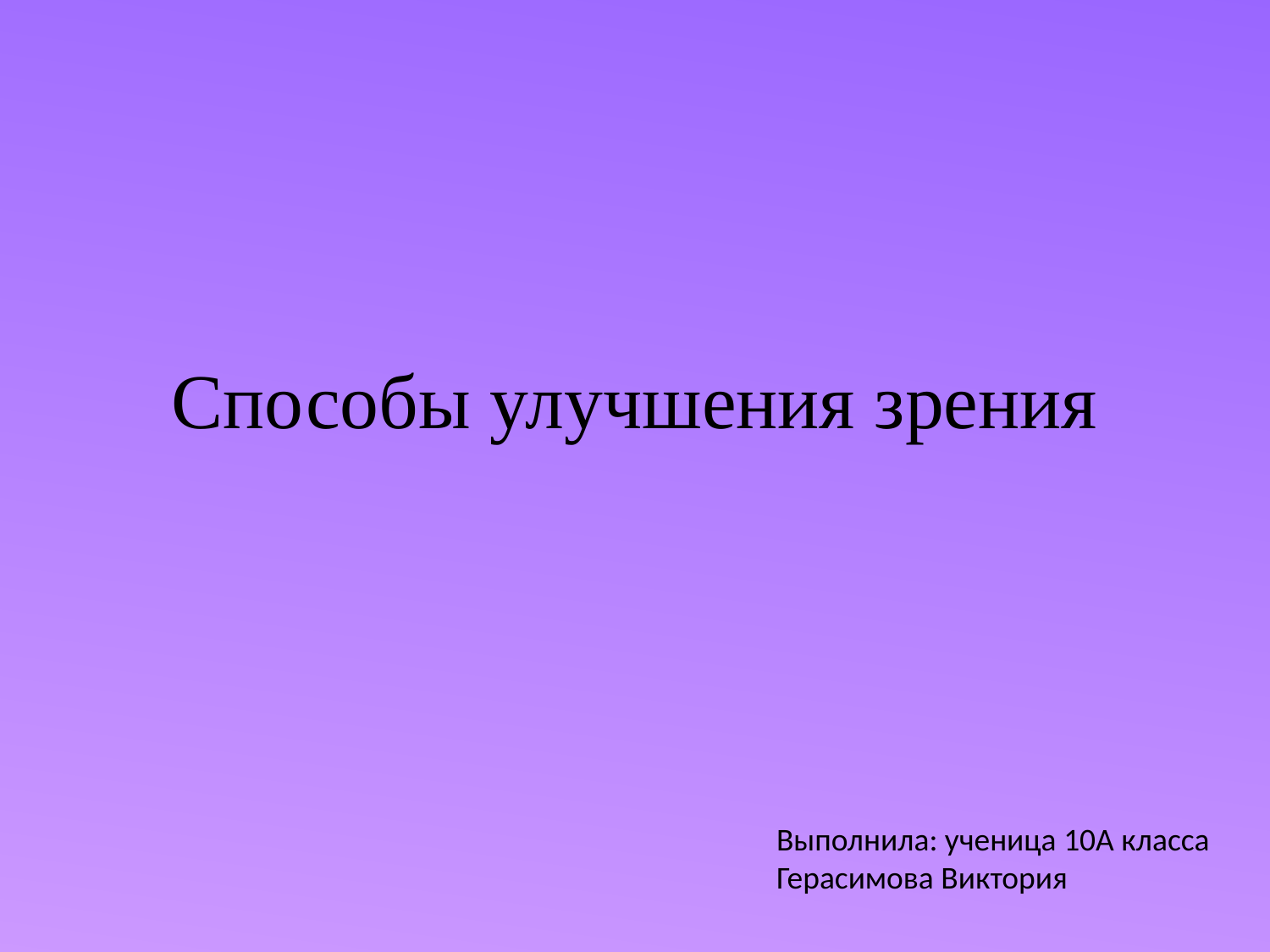

# Способы улучшения зрения
Выполнила: ученица 10А класса Герасимова Виктория